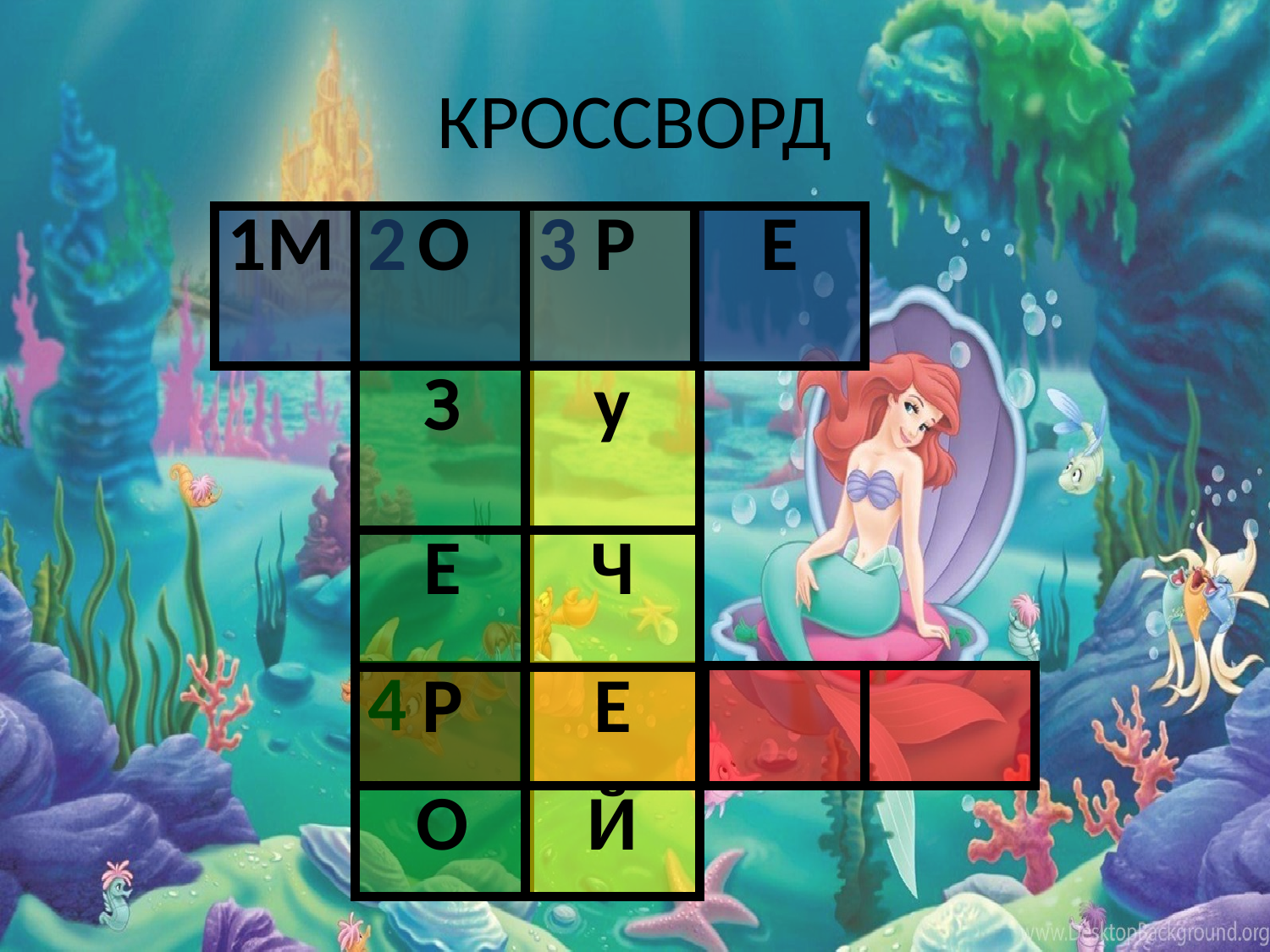

# КРОССВОРД
| 1М | О | Р | Е |
| --- | --- | --- | --- |
| 2 |
| --- |
| З |
| Е |
| Р |
| О |
| 3 |
| --- |
| у |
| Ч |
| Е |
| Й |
| 4 |  |  |  |
| --- | --- | --- | --- |